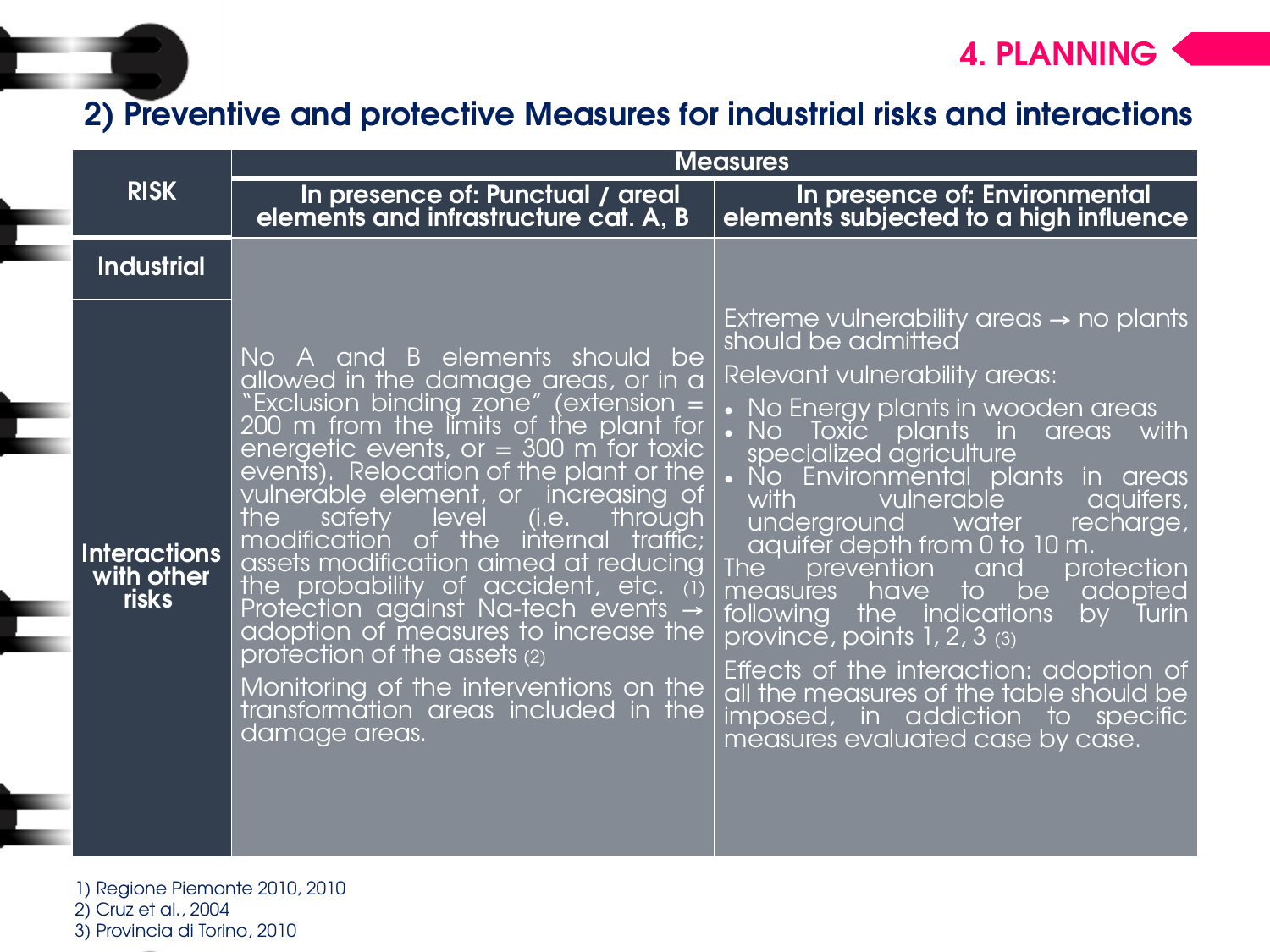

4. PLANNING
2) Preventive and protective Measures for industrial risks and interactions

| RISK | Measures |  |
| --- | --- | --- |
|  | In presence of: Punctual / areal elements and infrastructure cat. A, B | In presence of: Environmental elements subjected to a high influence |
| Industrial | No A and B elements should be allowed in the damage areas, or in a “Exclusion binding zone” (extension = 200 m from the limits of the plant for energetic events, or = 300 m for toxic events). Relocation of the plant or the vulnerable element, or increasing of the safety level (i.e. through modification of the internal traffic; assets modification aimed at reducing the probability of accident, etc. (1) Protection against Na-tech events → adoption of measures to increase the protection of the assets (2) Monitoring of the interventions on the transformation areas included in the damage areas. | Extreme vulnerability areas → no plants should be admitted Relevant vulnerability areas: No Energy plants in wooden areas No Toxic plants in areas with specialized agriculture No Environmental plants in areas with vulnerable aquifers, underground water recharge, aquifer depth from 0 to 10 m. The prevention and protection measures have to be adopted following the indications by Turin province, points 1, 2, 3 (3) Effects of the interaction: adoption of all the measures of the table should be imposed, in addiction to specific measures evaluated case by case. |
| Interactions with other risks |  |  |
1) Regione Piemonte 2010, 2010
2) Cruz et al., 2004
3) Provincia di Torino, 2010